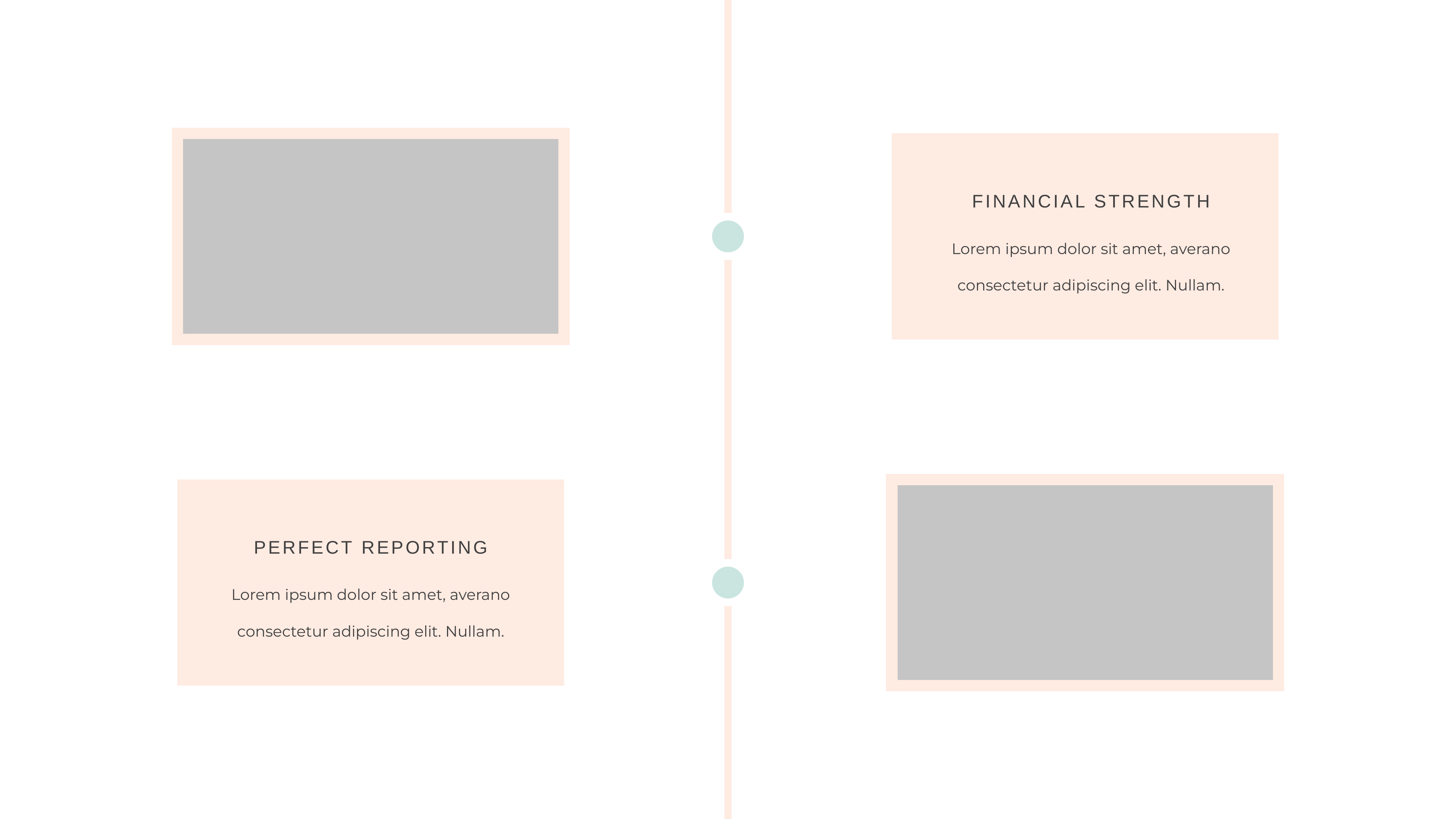

FINANCIAL STRENGTH

Lorem ipsum dolor sit amet, averano consectetur adipiscing elit. Nullam.

PERFECT REPORTING

Lorem ipsum dolor sit amet, averano consectetur adipiscing elit. Nullam.